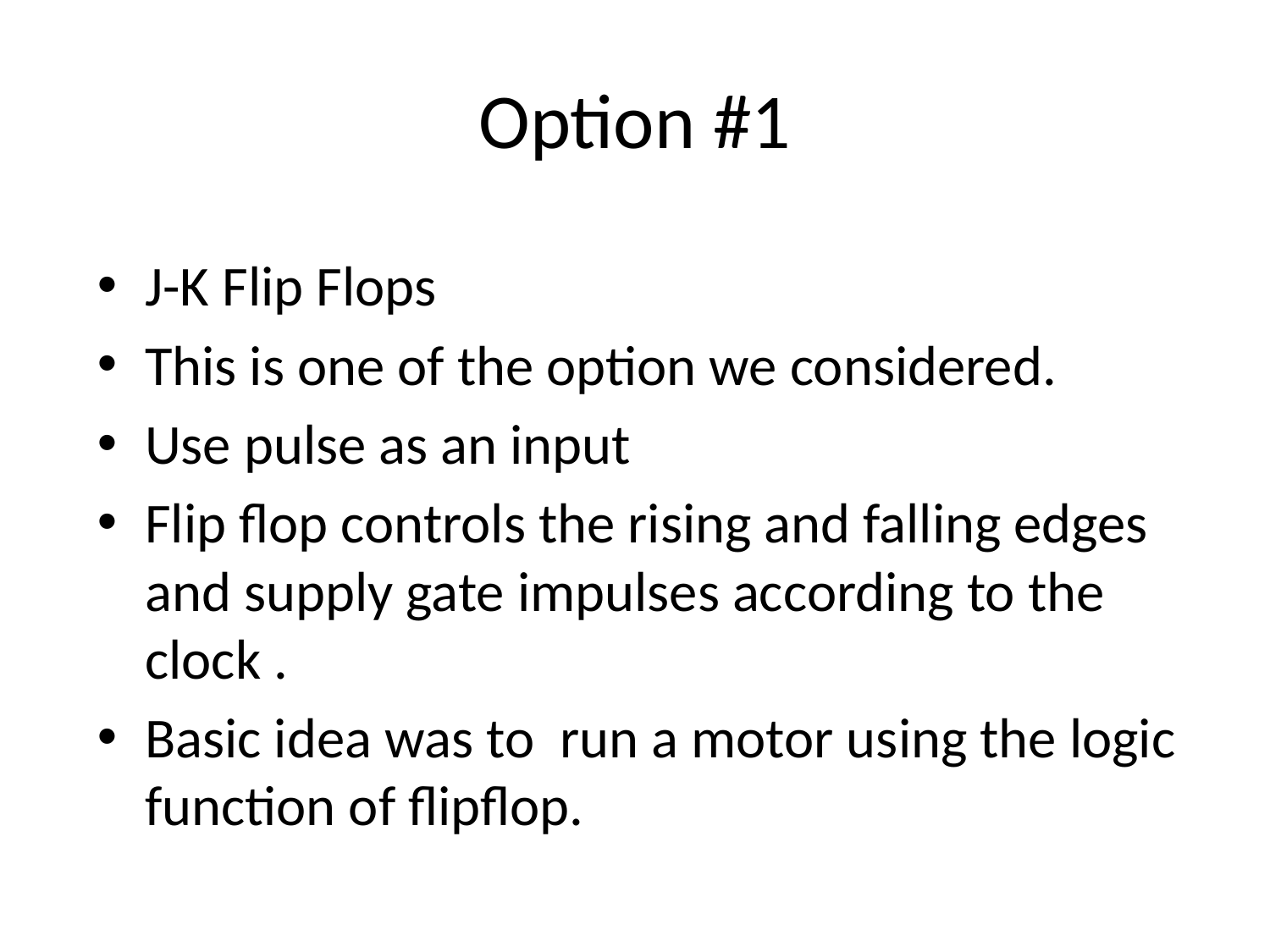

# Option #1
J-K Flip Flops
This is one of the option we considered.
Use pulse as an input
Flip flop controls the rising and falling edges and supply gate impulses according to the clock .
Basic idea was to  run a motor using the logic function of flipflop.